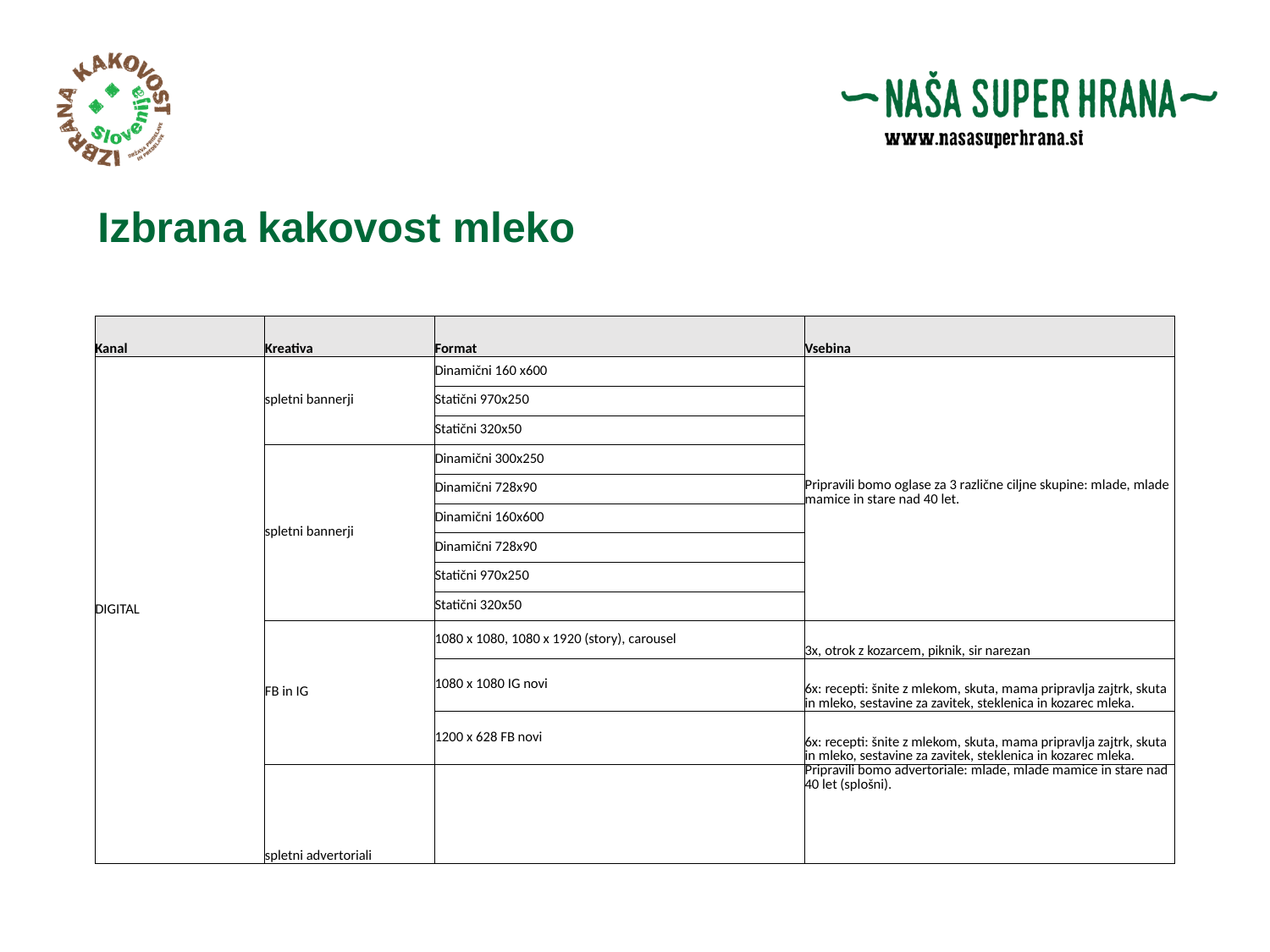

# Izbrana kakovost mleko

| Kanal | Kreativa | Format | Vsebina |
| --- | --- | --- | --- |
| DIGITAL | spletni bannerji | Dinamični 160 x600 | Pripravili bomo oglase za 3 različne ciljne skupine: mlade, mlade mamice in stare nad 40 let. |
|  |  | Statični 970x250 |  |
|  |  | Statični 320x50 |  |
|  | spletni bannerji | Dinamični 300x250 |  |
|  |  | Dinamični 728x90 |  |
|  |  | Dinamični 160x600 |  |
|  |  | Dinamični 728x90 |  |
|  |  | Statični 970x250 |  |
|  |  | Statični 320x50 |  |
|  | FB in IG | 1080 x 1080, 1080 x 1920 (story), carousel | 3x, otrok z kozarcem, piknik, sir narezan |
|  |  | 1080 x 1080 IG novi | 6x: recepti: šnite z mlekom, skuta, mama pripravlja zajtrk, skuta in mleko, sestavine za zavitek, steklenica in kozarec mleka. |
|  |  | 1200 x 628 FB novi | 6x: recepti: šnite z mlekom, skuta, mama pripravlja zajtrk, skuta in mleko, sestavine za zavitek, steklenica in kozarec mleka. |
|  | spletni advertoriali |  | Pripravili bomo advertoriale: mlade, mlade mamice in stare nad 40 let (splošni). |